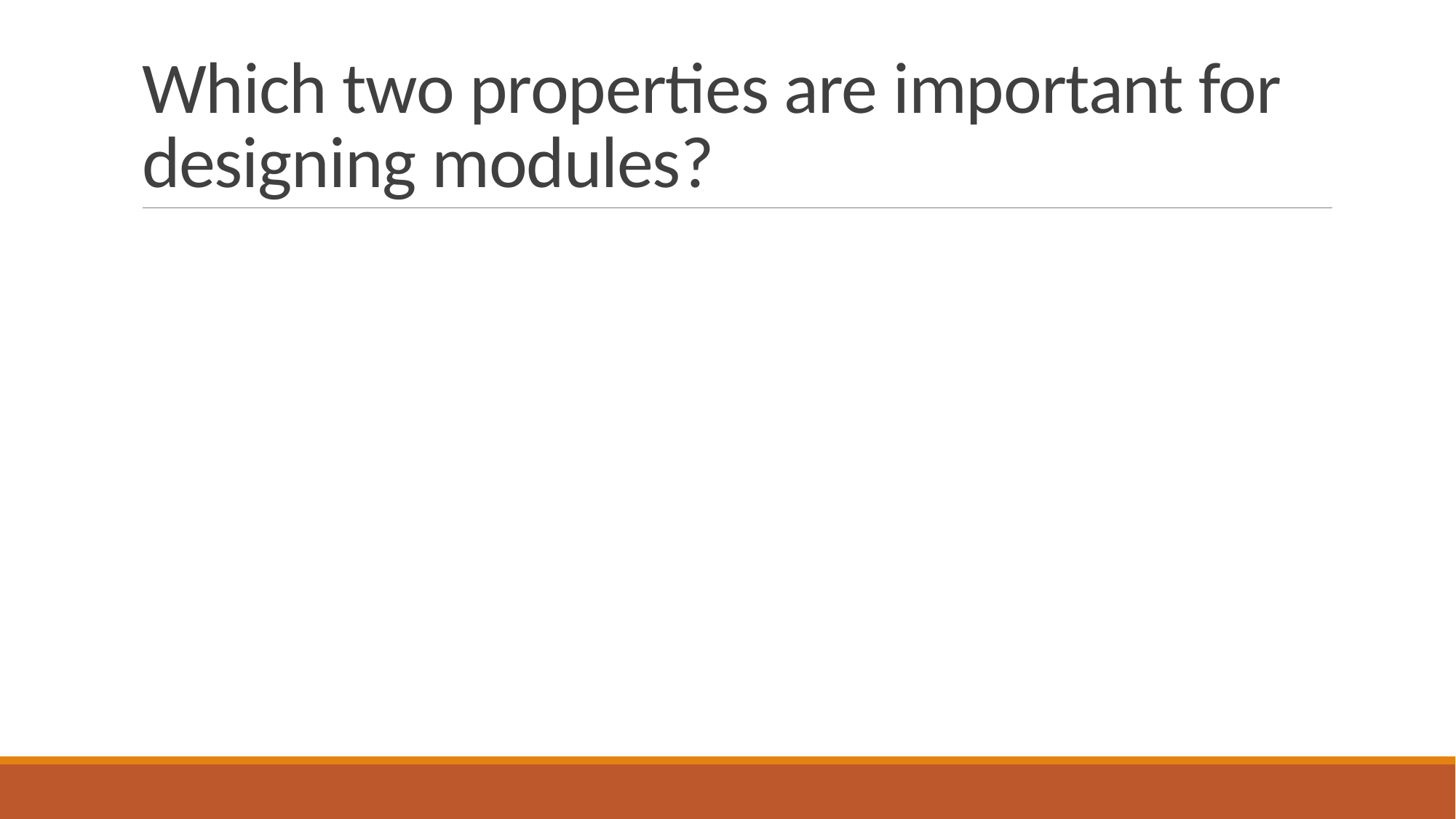

# Which two properties are important for designing modules?